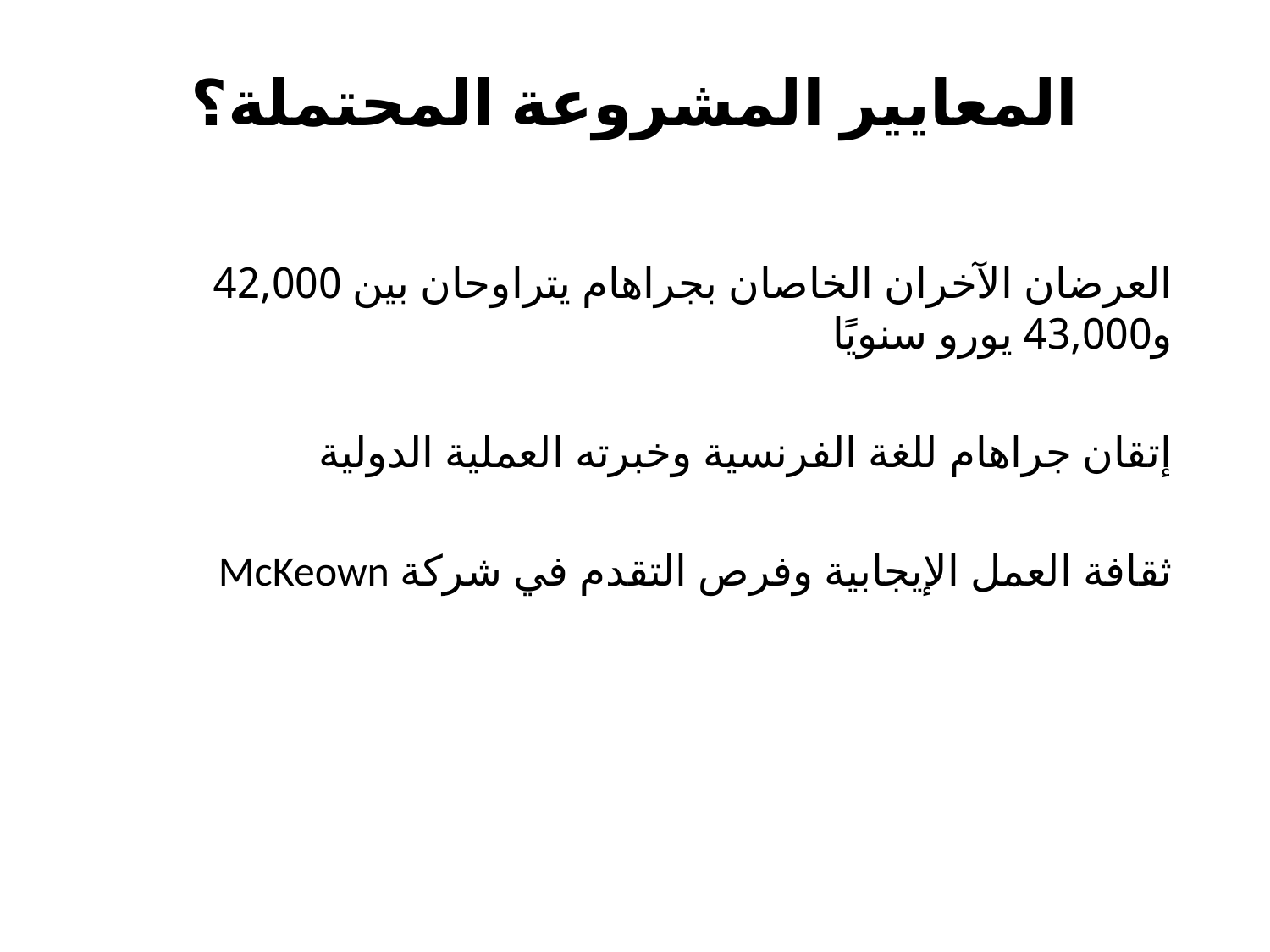

# المعايير المشروعة المحتملة؟
العرضان الآخران الخاصان بجراهام يتراوحان بين 42,000 و43,000 يورو سنويًا

إتقان جراهام للغة الفرنسية وخبرته العملية الدولية

ثقافة العمل الإيجابية وفرص التقدم في شركة McKeown